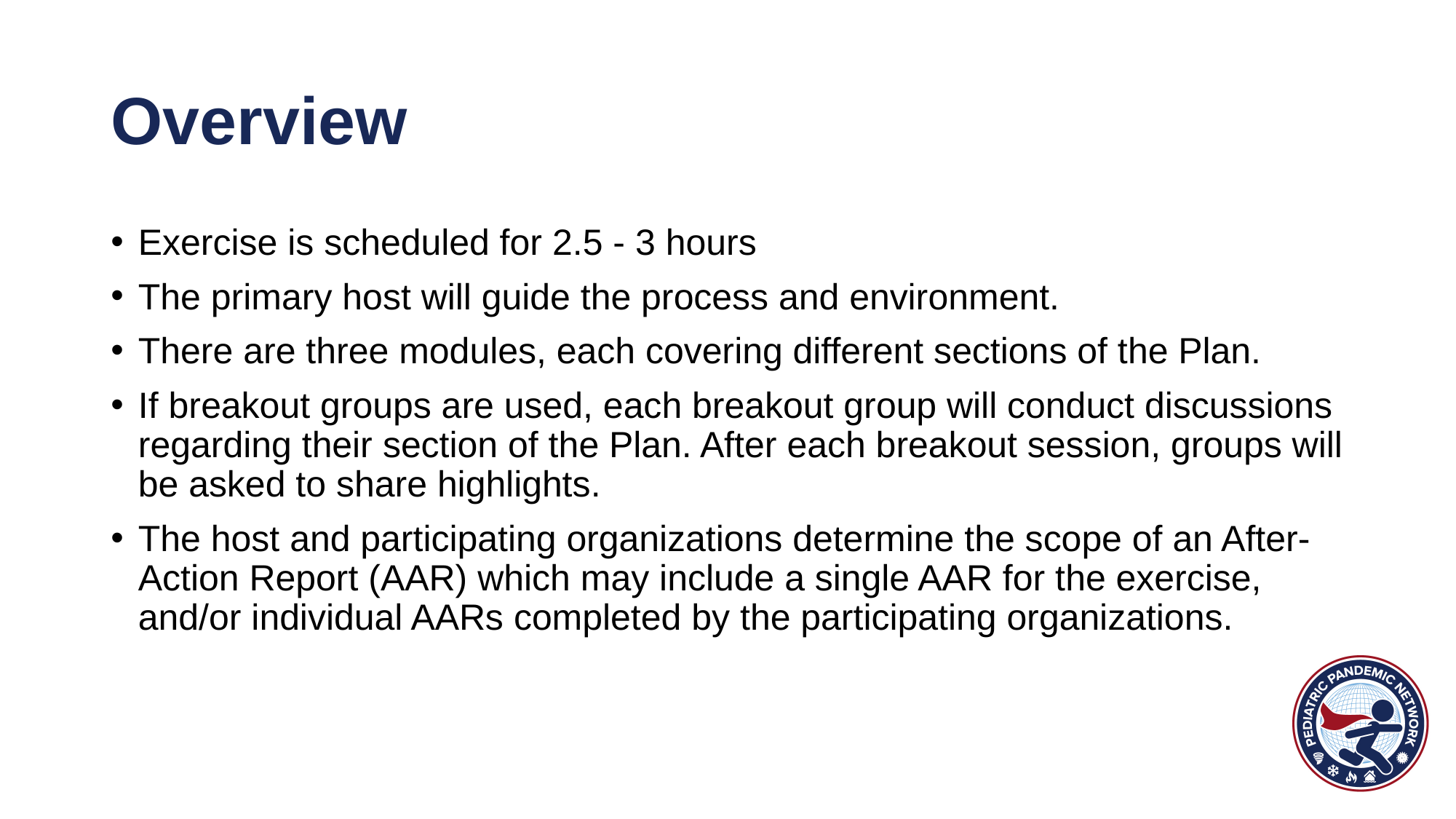

# Overview
Exercise is scheduled for 2.5 - 3 hours
The primary host will guide the process and environment.
There are three modules, each covering different sections of the Plan.
If breakout groups are used, each breakout group will conduct discussions regarding their section of the Plan. After each breakout session, groups will be asked to share highlights.
The host and participating organizations determine the scope of an After-Action Report (AAR) which may include a single AAR for the exercise, and/or individual AARs completed by the participating organizations.